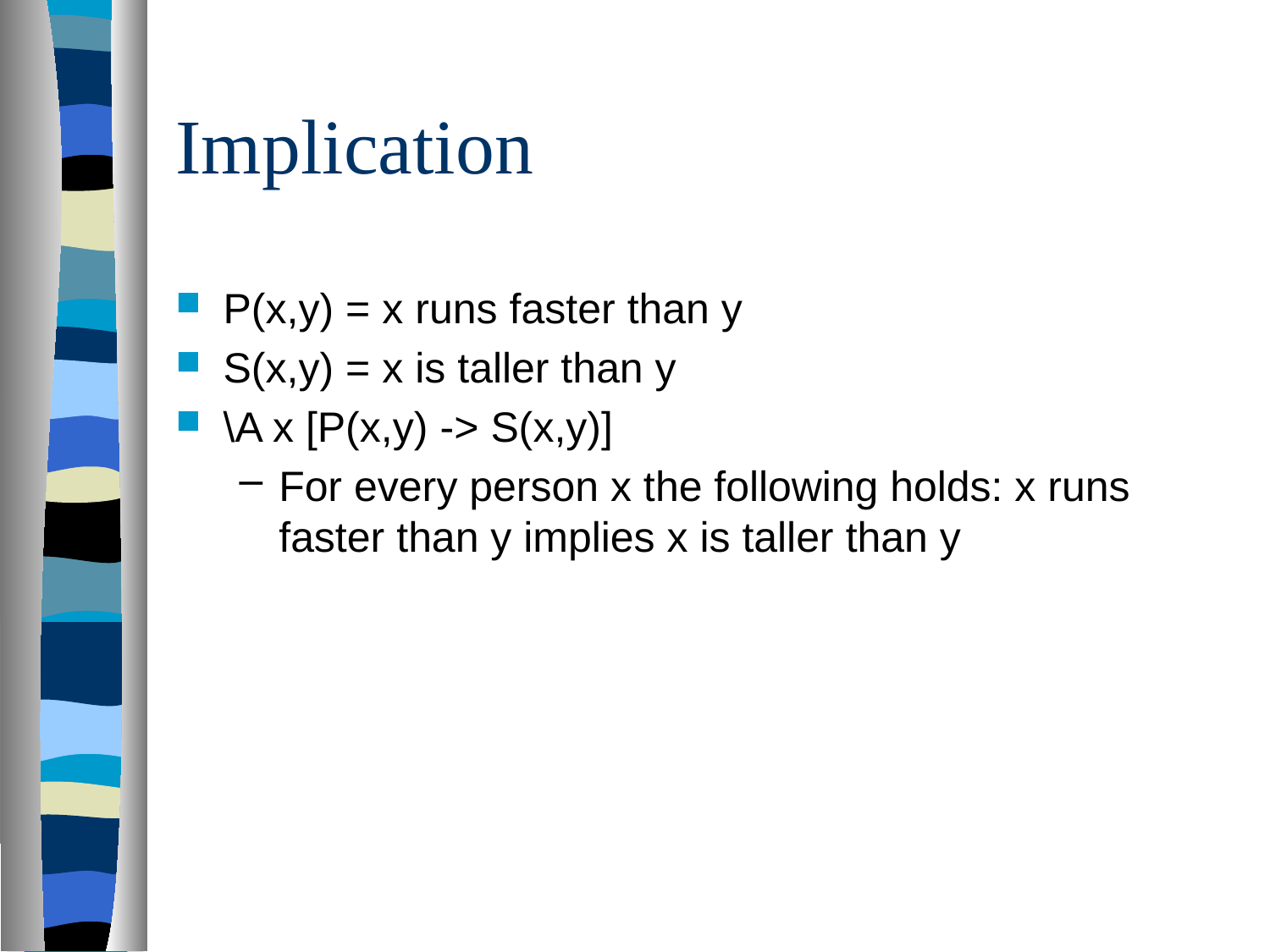

# Implication
P(x,y) = x runs faster than y
S(x,y) = x is taller than y
\A x [P(x,y) -> S(x,y)]
For every person x the following holds: x runs faster than y implies x is taller than y